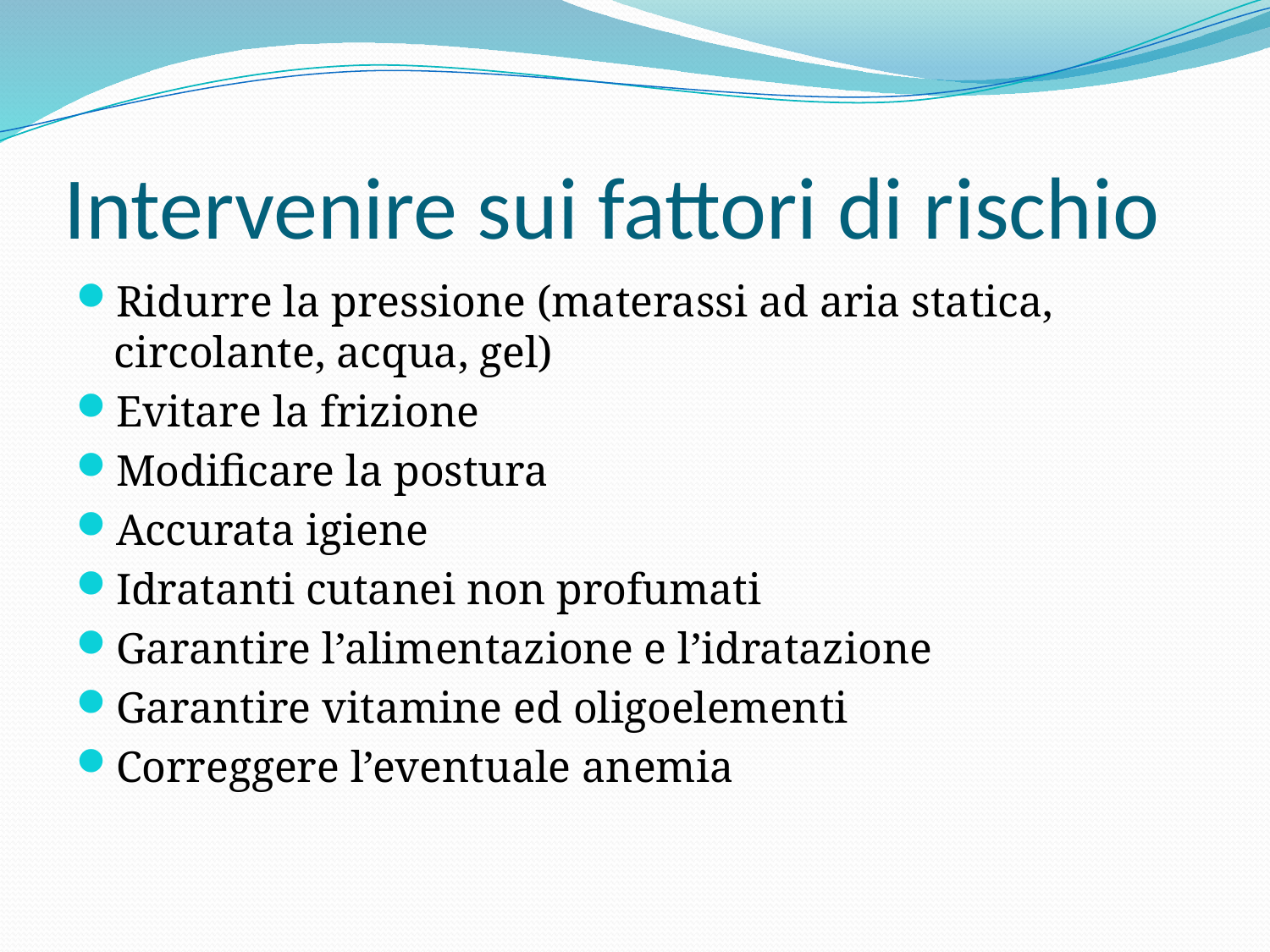

# Intervenire sui fattori di rischio
Ridurre la pressione (materassi ad aria statica, circolante, acqua, gel)
Evitare la frizione
Modificare la postura
Accurata igiene
Idratanti cutanei non profumati
Garantire l’alimentazione e l’idratazione
Garantire vitamine ed oligoelementi
Correggere l’eventuale anemia